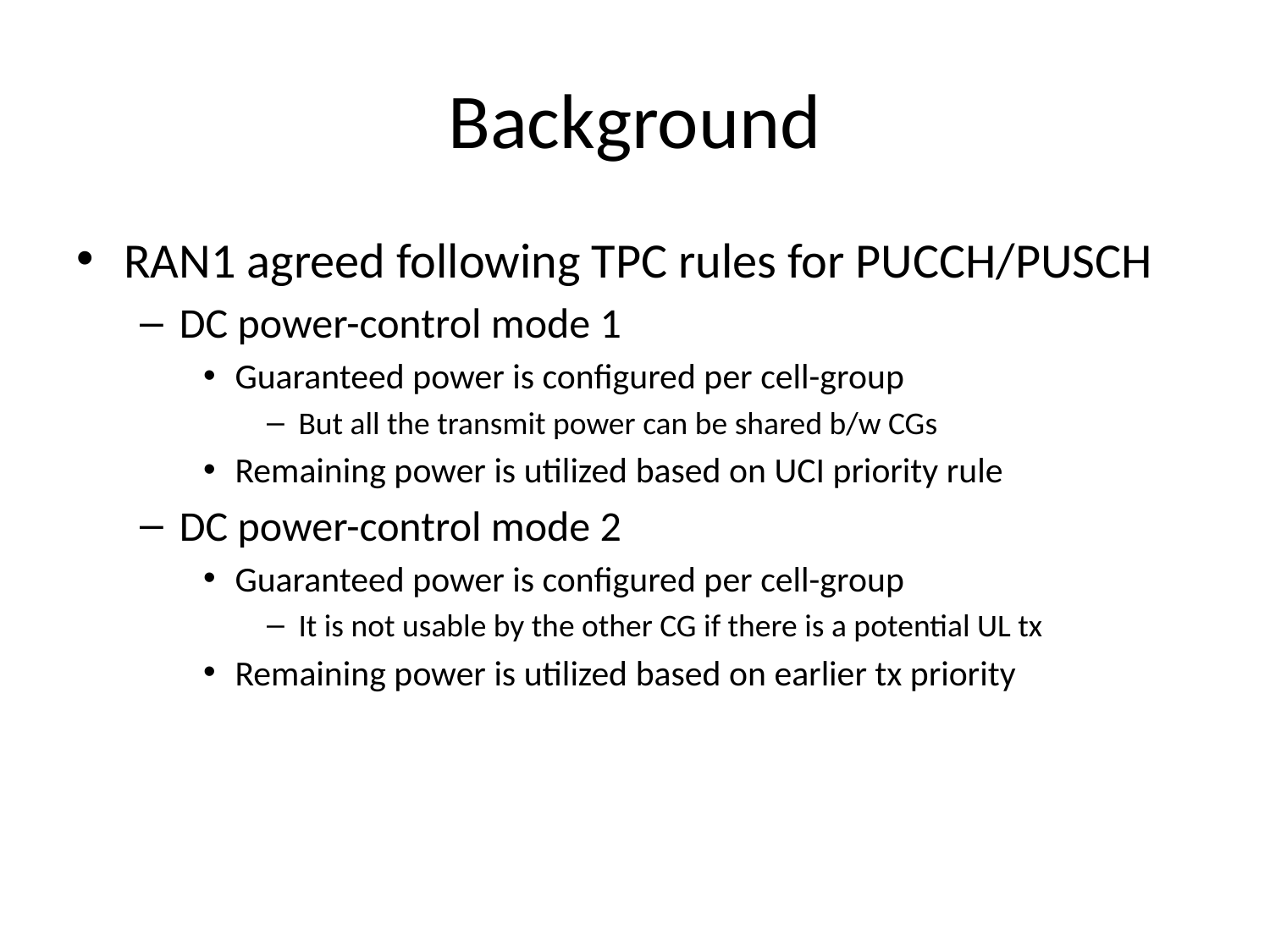

# Background
RAN1 agreed following TPC rules for PUCCH/PUSCH
DC power-control mode 1
Guaranteed power is configured per cell-group
But all the transmit power can be shared b/w CGs
Remaining power is utilized based on UCI priority rule
DC power-control mode 2
Guaranteed power is configured per cell-group
It is not usable by the other CG if there is a potential UL tx
Remaining power is utilized based on earlier tx priority